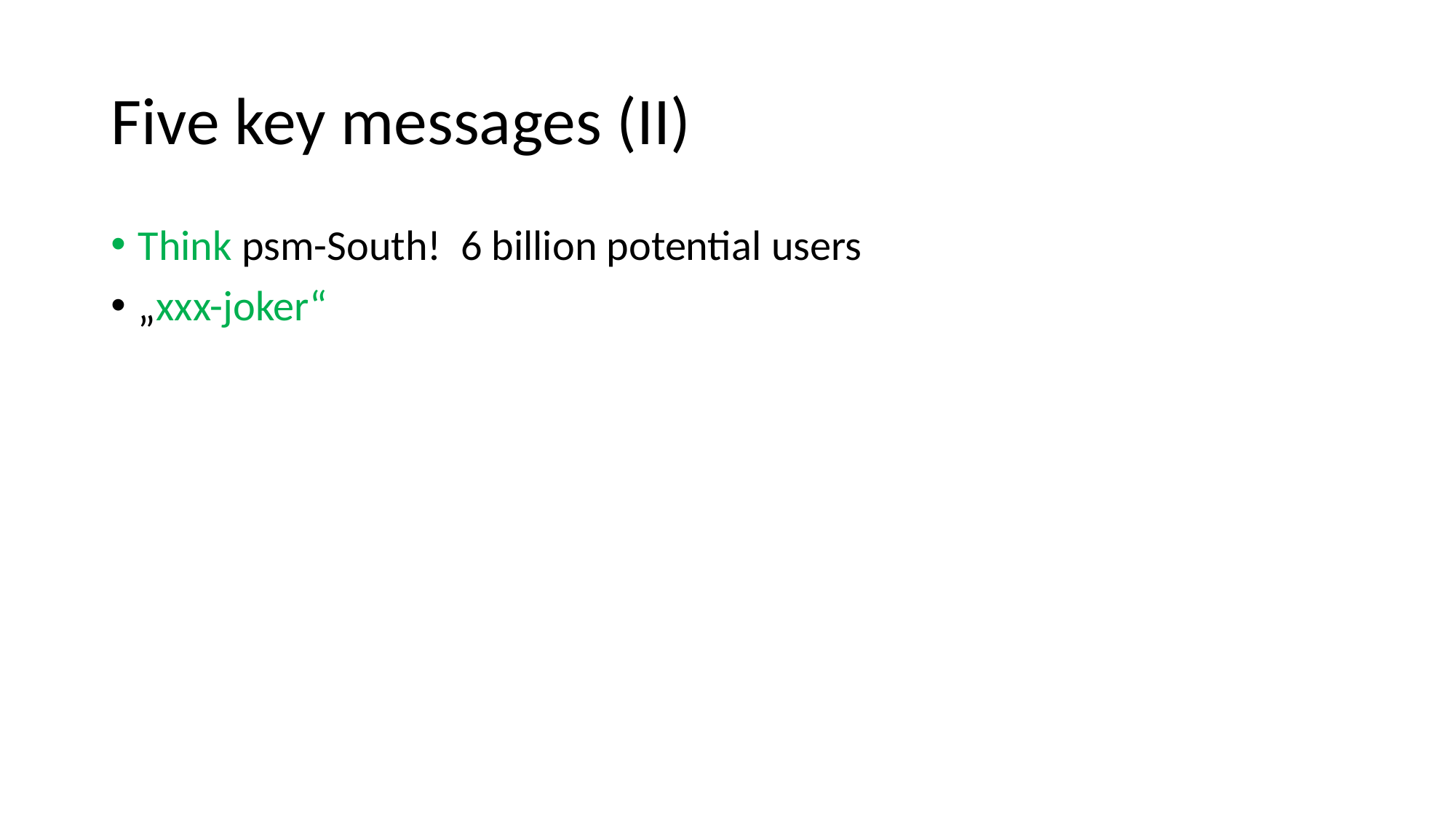

# Five key messages (II)
Think psm-South!  6 billion potential users
„xxx-joker“